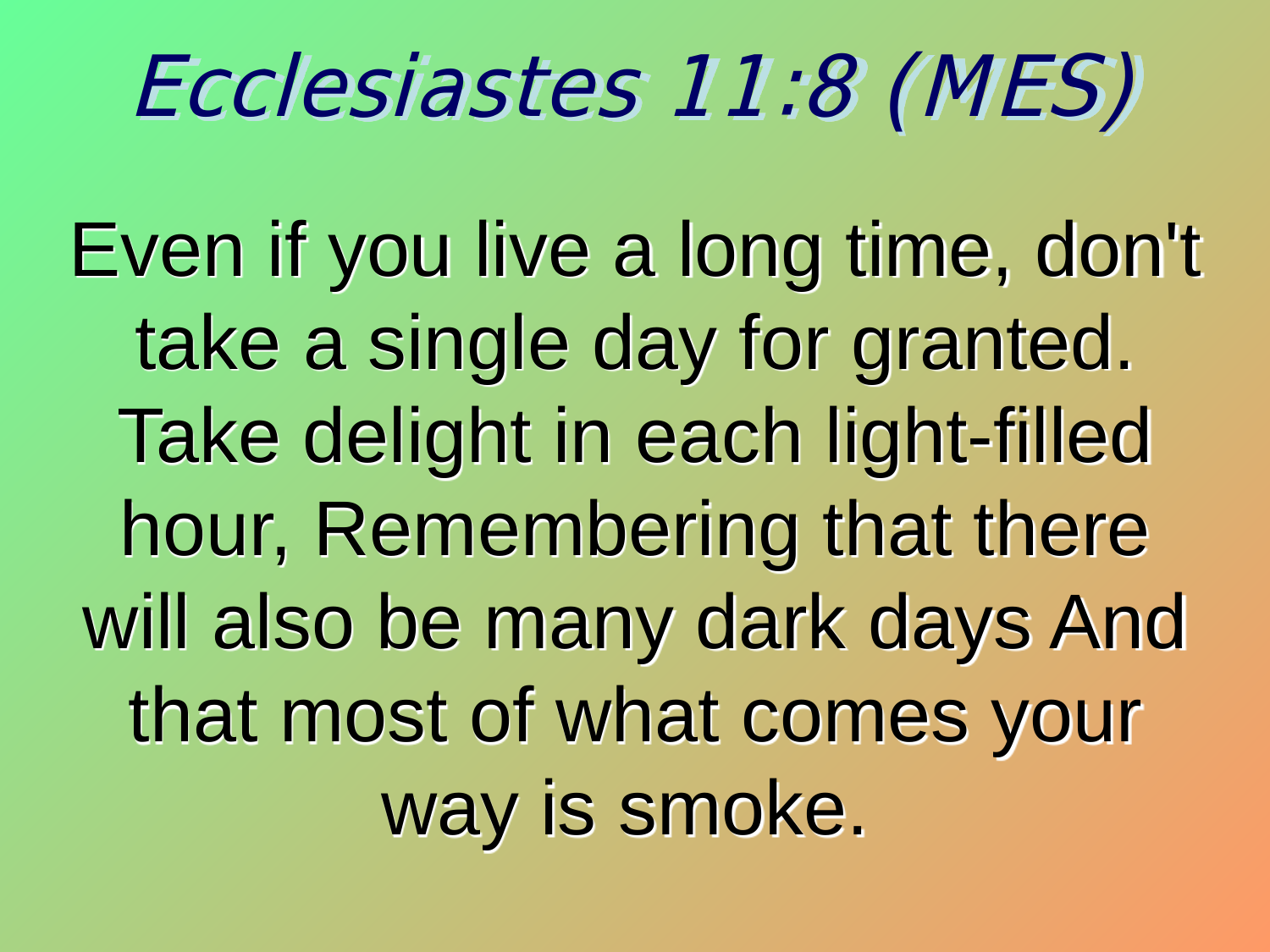

Ecclesiastes 11:8 (MES)
Even if you live a long time, don't take a single day for granted. Take delight in each light-filled hour, Remembering that there will also be many dark days And that most of what comes your way is smoke.